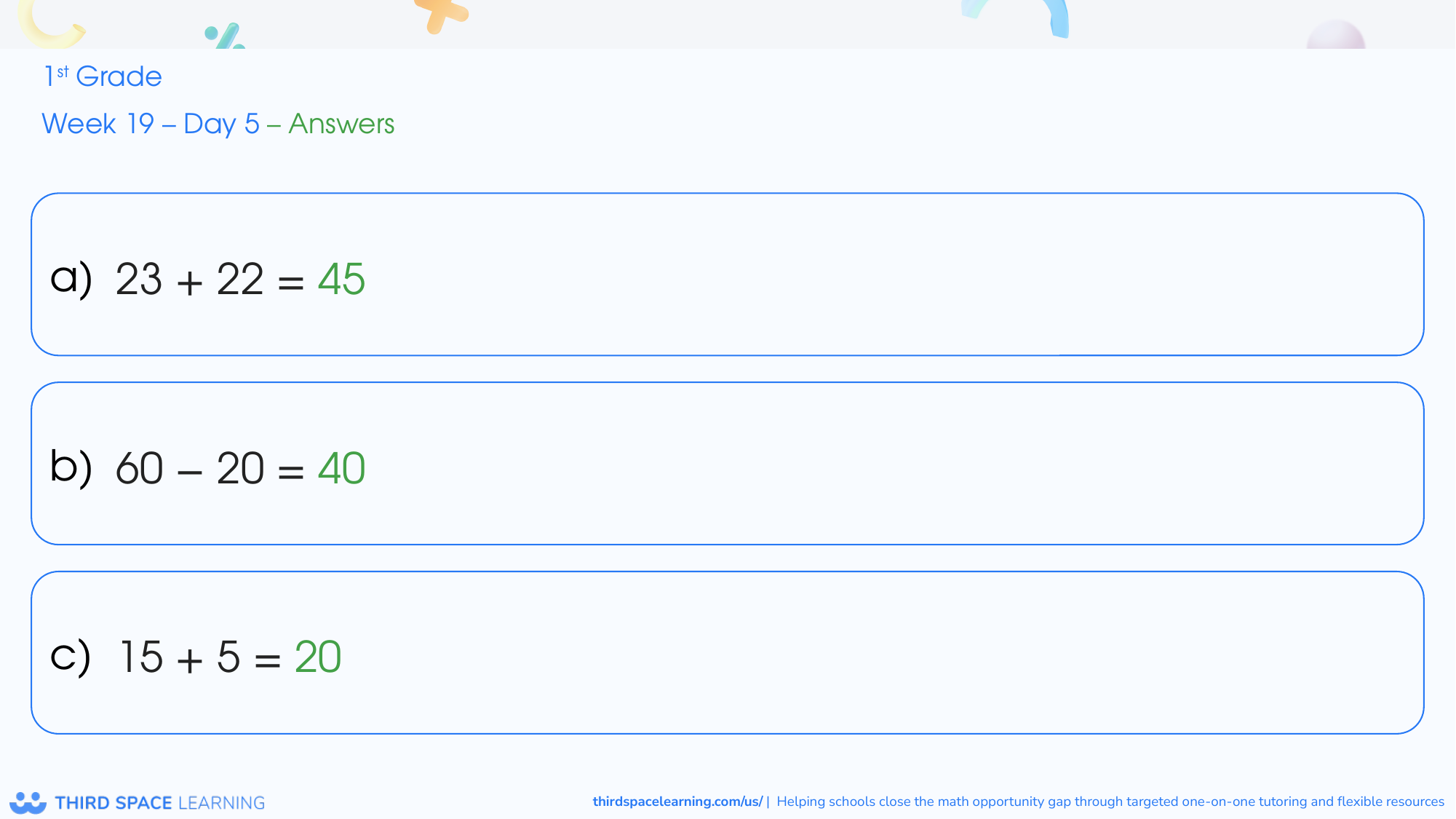

1st Grade
Week 19 – Day 5 – Answers
23 + 22 = 45
60 − 20 = 40
15 + 5 = 20